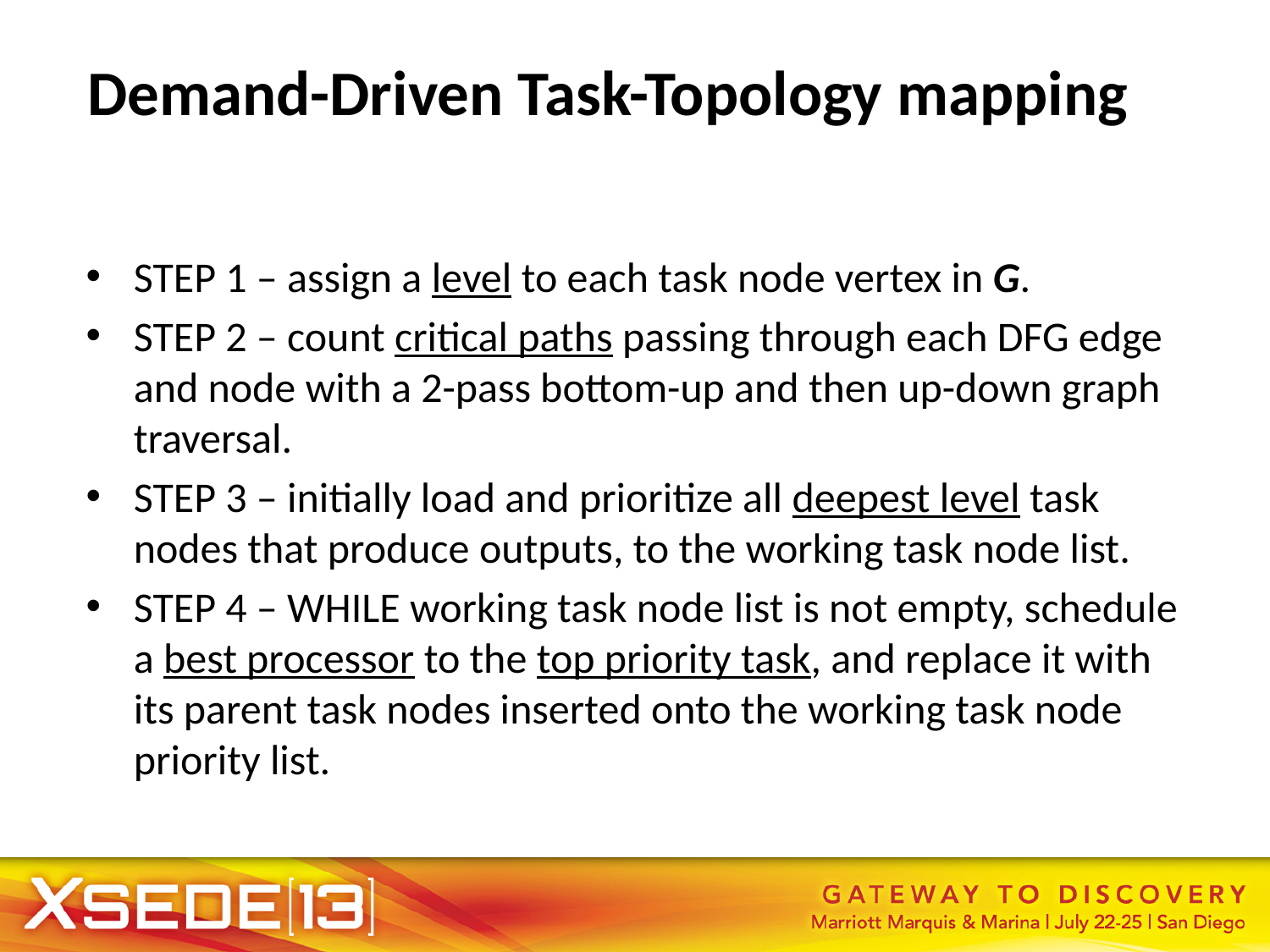

Demand-Driven Task-Topology mapping
STEP 1 – assign a level to each task node vertex in G.
STEP 2 – count critical paths passing through each DFG edge and node with a 2-pass bottom-up and then up-down graph traversal.
STEP 3 – initially load and prioritize all deepest level task nodes that produce outputs, to the working task node list.
STEP 4 – WHILE working task node list is not empty, schedule a best processor to the top priority task, and replace it with its parent task nodes inserted onto the working task node priority list.